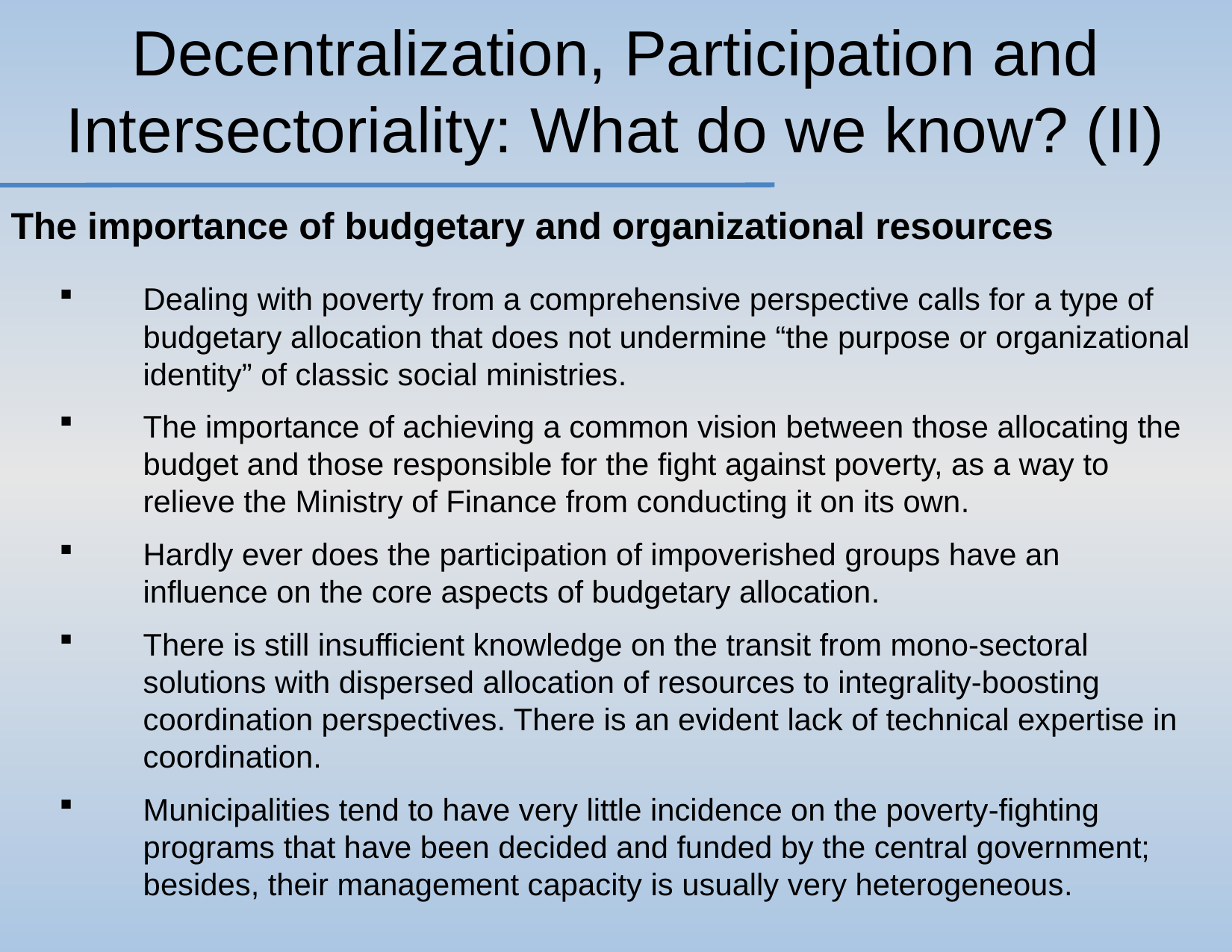

# Decentralization, Participation and Intersectoriality: What do we know? (II)

The importance of budgetary and organizational resources
Dealing with poverty from a comprehensive perspective calls for a type of budgetary allocation that does not undermine “the purpose or organizational identity” of classic social ministries.
The importance of achieving a common vision between those allocating the budget and those responsible for the fight against poverty, as a way to relieve the Ministry of Finance from conducting it on its own.
Hardly ever does the participation of impoverished groups have an influence on the core aspects of budgetary allocation.
There is still insufficient knowledge on the transit from mono-sectoral solutions with dispersed allocation of resources to integrality-boosting coordination perspectives. There is an evident lack of technical expertise in coordination.
Municipalities tend to have very little incidence on the poverty-fighting programs that have been decided and funded by the central government; besides, their management capacity is usually very heterogeneous.